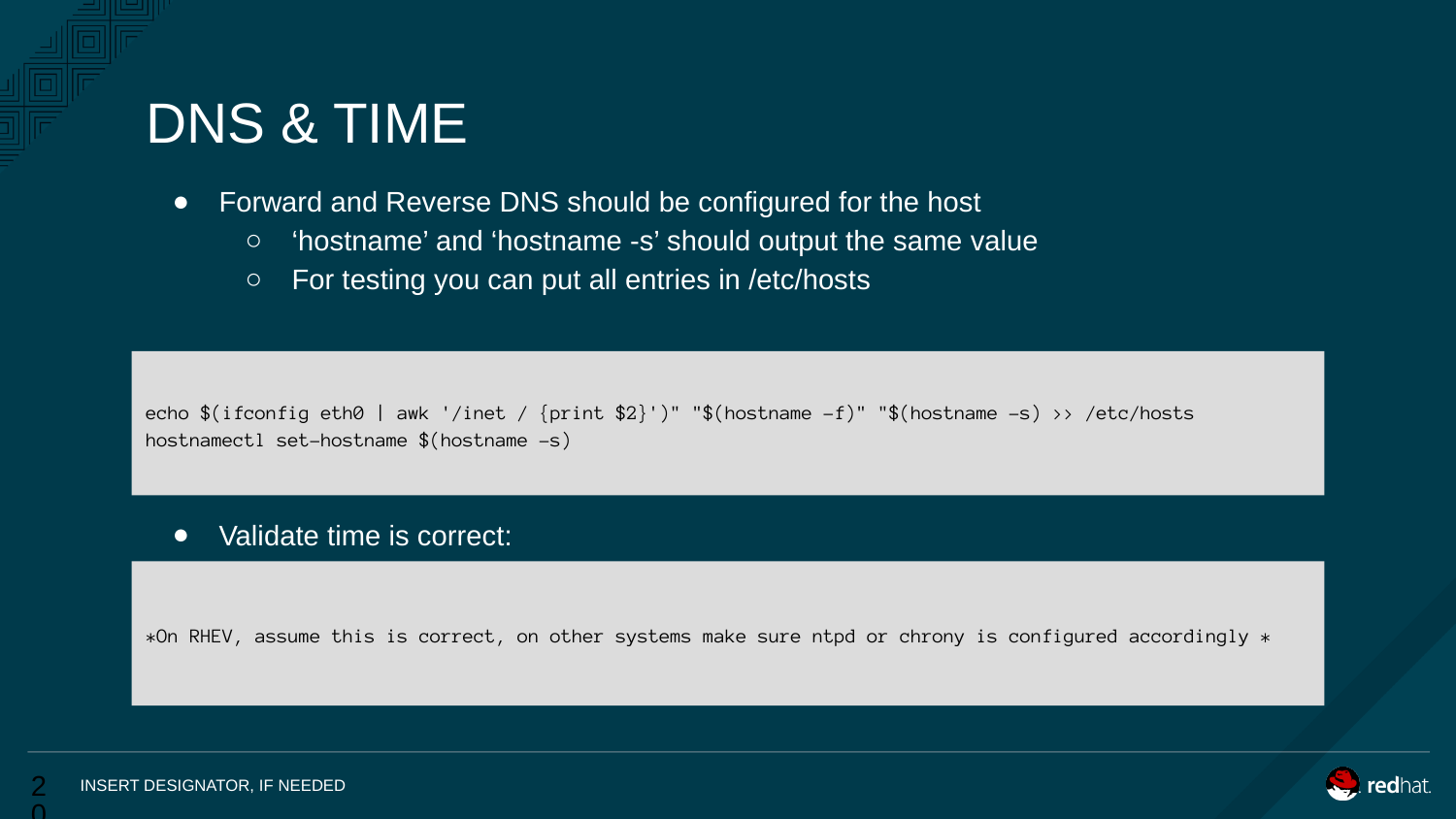

# DNS & TIME
Forward and Reverse DNS should be configured for the host
‘hostname’ and ‘hostname -s’ should output the same value
For testing you can put all entries in /etc/hosts

Validate time is correct:
echo $(ifconfig eth0 | awk '/inet / {print $2}')" "$(hostname -f)" "$(hostname -s) >> /etc/hosts
hostnamectl set-hostname $(hostname -s)
*On RHEV, assume this is correct, on other systems make sure ntpd or chrony is configured accordingly *
20